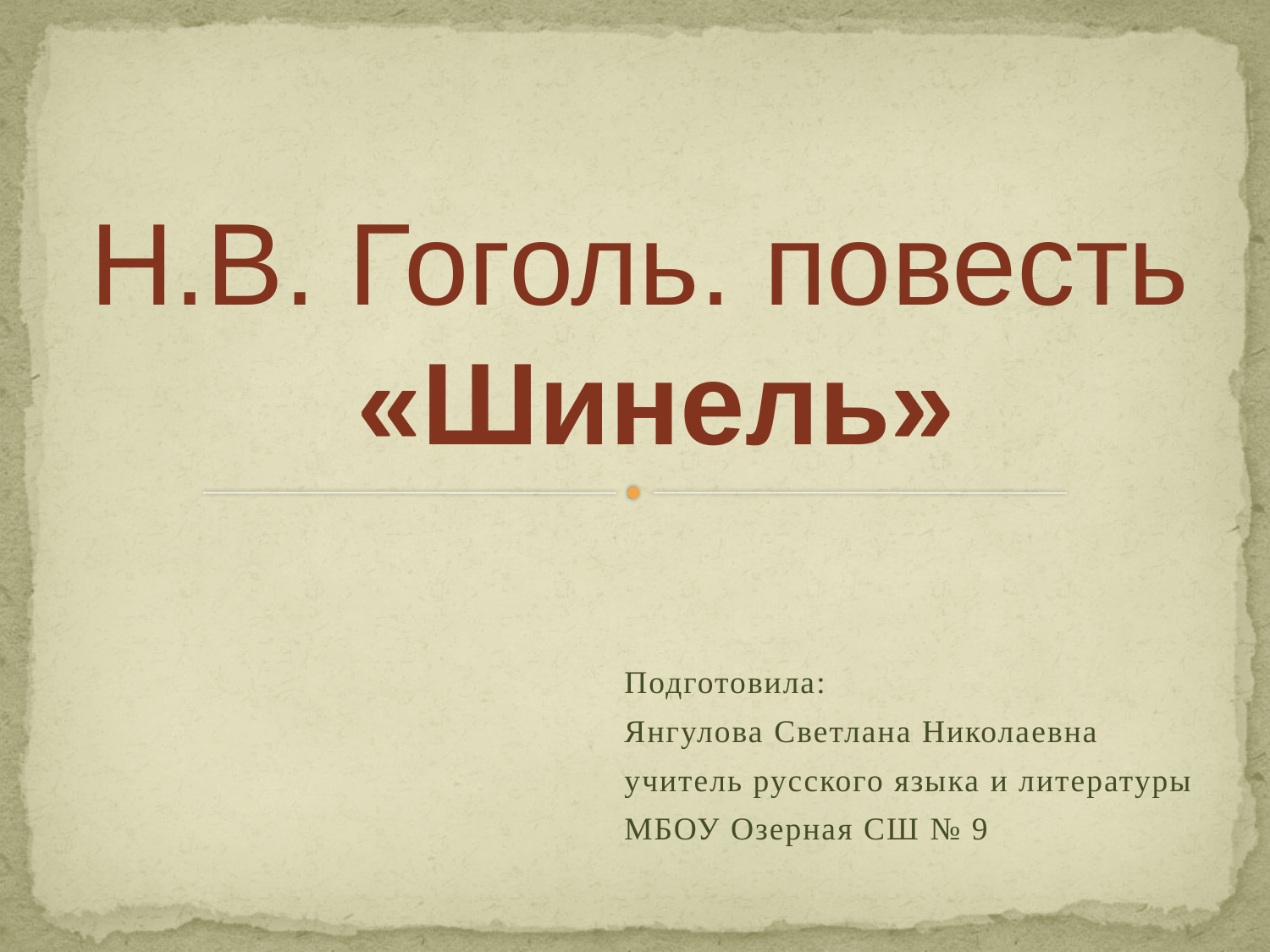

# Н.В. Гоголь. повесть  «Шинель»
                                                        Подготовила:
                                                        Янгулова Светлана Николаевна
                                                        учитель русского языка и литературы
                                                        МБОУ Озерная СШ № 9